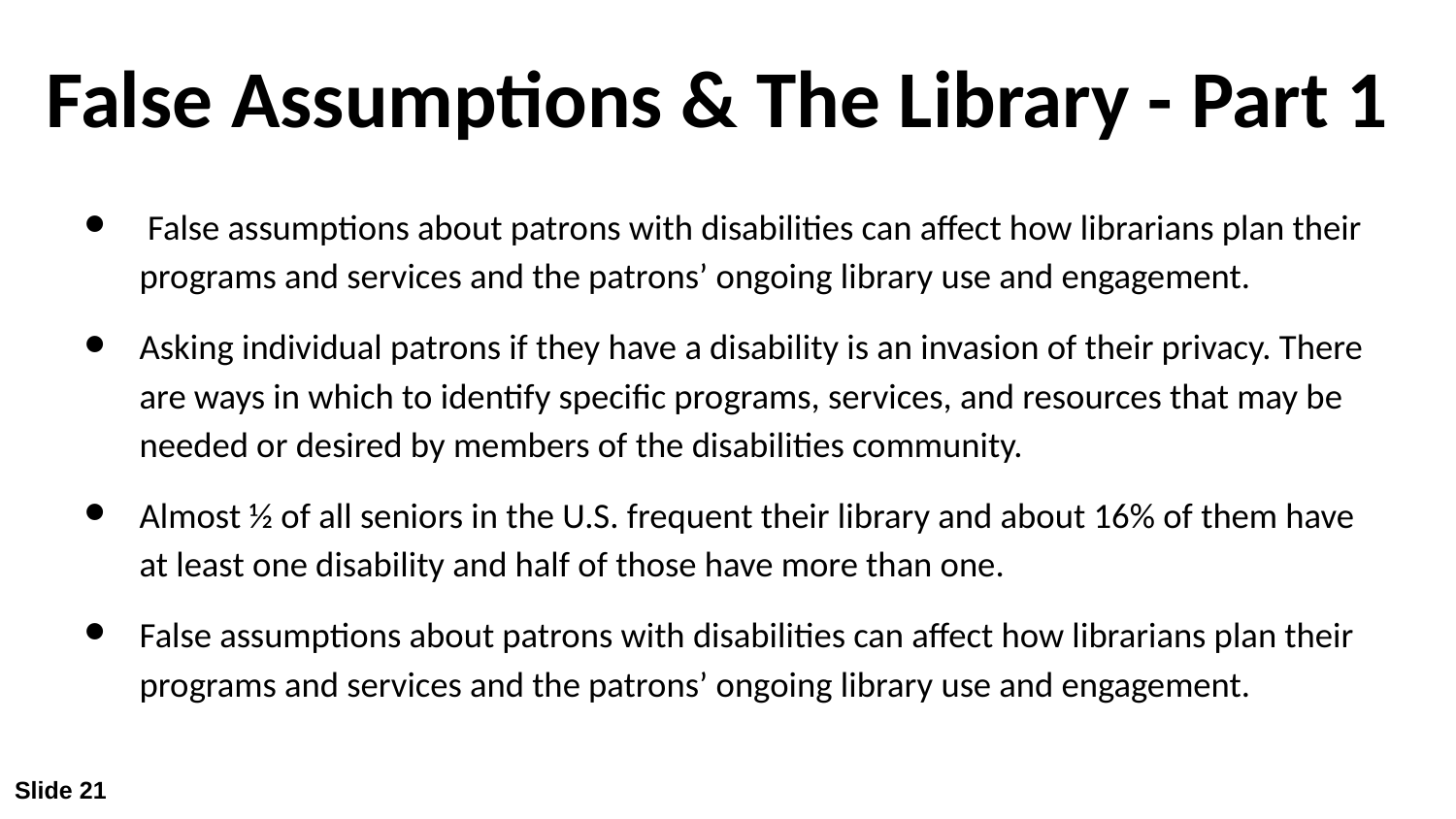

# False Assumptions & The Library - Part 1
 False assumptions about patrons with disabilities can affect how librarians plan their programs and services and the patrons’ ongoing library use and engagement.
Asking individual patrons if they have a disability is an invasion of their privacy. There are ways in which to identify specific programs, services, and resources that may be needed or desired by members of the disabilities community.
Almost ½ of all seniors in the U.S. frequent their library and about 16% of them have at least one disability and half of those have more than one.
False assumptions about patrons with disabilities can affect how librarians plan their programs and services and the patrons’ ongoing library use and engagement.

Slide 21